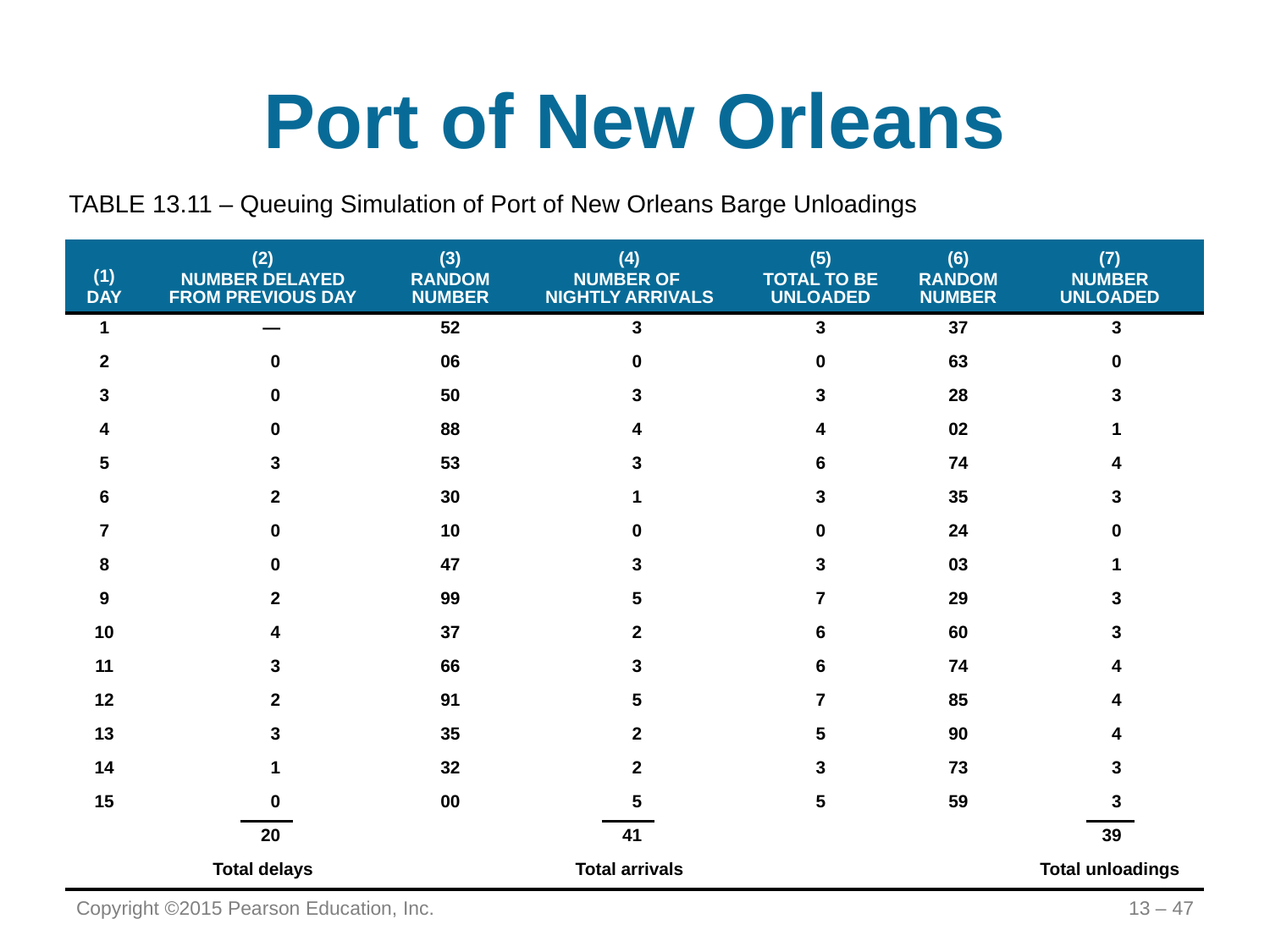

# Port of New Orleans
TABLE 13.11 – Queuing Simulation of Port of New Orleans Barge Unloadings
| (1) DAY | (2) NUMBER DELAYED FROM PREVIOUS DAY |  |  | (3) RANDOM NUMBER | (4) NUMBER OF NIGHTLY ARRIVALS |  |  | (5) TOTAL TO BE UNLOADED | (6) RANDOM NUMBER | (7) NUMBER UNLOADED |  |  |
| --- | --- | --- | --- | --- | --- | --- | --- | --- | --- | --- | --- | --- |
| 1 |  | — |  | 52 |  | 3 |  | 3 | 37 |  | 3 |  |
| 2 |  | 0 |  | 06 |  | 0 |  | 0 | 63 |  | 0 |  |
| 3 |  | 0 |  | 50 |  | 3 |  | 3 | 28 |  | 3 |  |
| 4 |  | 0 |  | 88 |  | 4 |  | 4 | 02 |  | 1 |  |
| 5 |  | 3 |  | 53 |  | 3 |  | 6 | 74 |  | 4 |  |
| 6 |  | 2 |  | 30 |  | 1 |  | 3 | 35 |  | 3 |  |
| 7 |  | 0 |  | 10 |  | 0 |  | 0 | 24 |  | 0 |  |
| 8 |  | 0 |  | 47 |  | 3 |  | 3 | 03 |  | 1 |  |
| 9 |  | 2 |  | 99 |  | 5 |  | 7 | 29 |  | 3 |  |
| 10 |  | 4 |  | 37 |  | 2 |  | 6 | 60 |  | 3 |  |
| 11 |  | 3 |  | 66 |  | 3 |  | 6 | 74 |  | 4 |  |
| 12 |  | 2 |  | 91 |  | 5 |  | 7 | 85 |  | 4 |  |
| 13 |  | 3 |  | 35 |  | 2 |  | 5 | 90 |  | 4 |  |
| 14 |  | 1 |  | 32 |  | 2 |  | 3 | 73 |  | 3 |  |
| 15 |  | 0 |  | 00 |  | 5 |  | 5 | 59 |  | 3 |  |
|  |  | 20 |  |  |  | 41 |  |  |  |  | 39 |  |
|  | Total delays |  |  |  | Total arrivals |  |  |  |  | Total unloadings |  |  |
Copyright ©2015 Pearson Education, Inc.
13 – 47